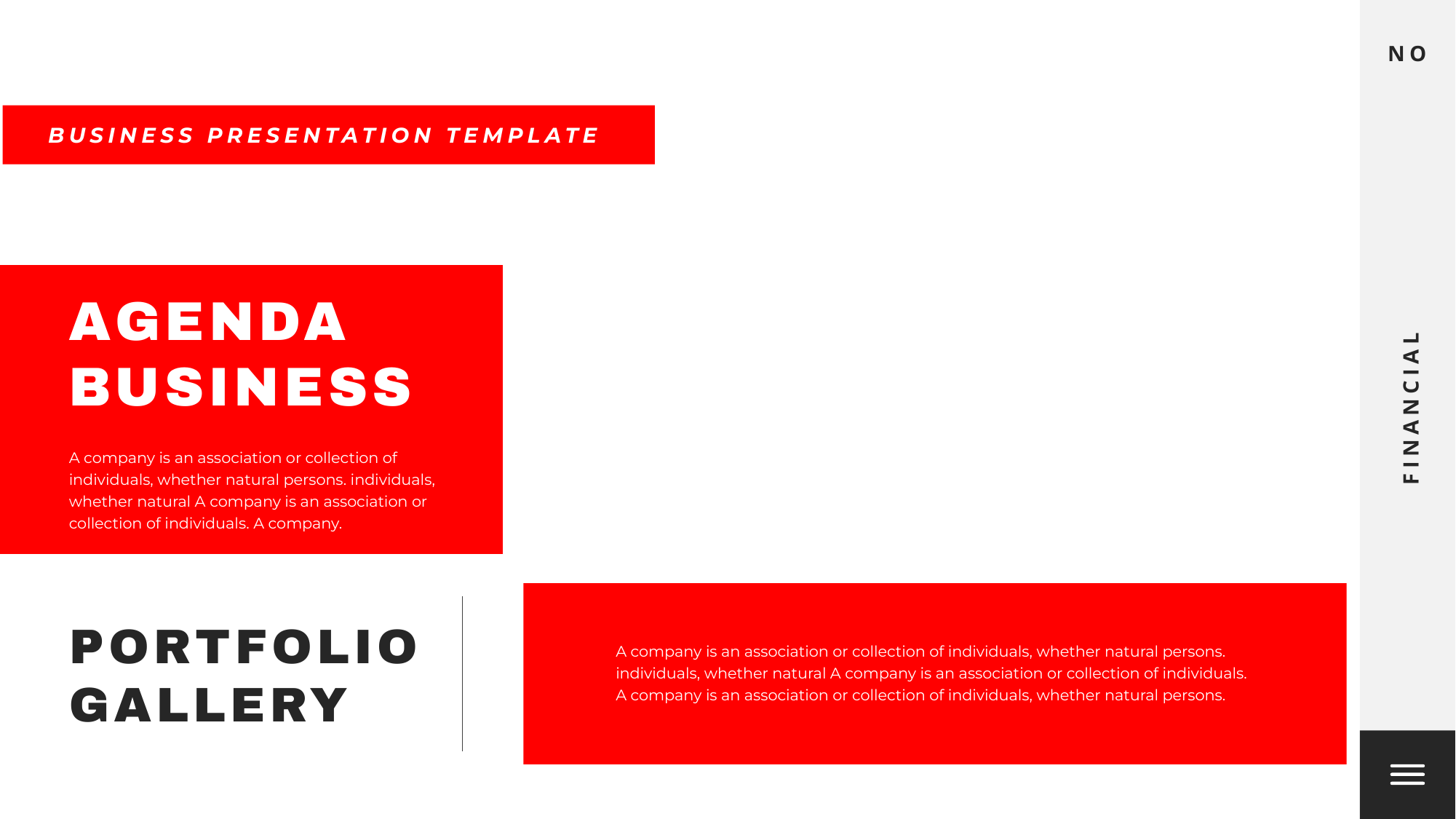

NO
FINANCIAL

BUSINESS PRESENTATION TEMPLATE

AGENDA
BUSINESS
A company is an association or collection of individuals, whether natural persons. individuals, whether natural A company is an association or collection of individuals. A company.

PORTFOLIO
GALLERY
A company is an association or collection of individuals, whether natural persons. individuals, whether natural A company is an association or collection of individuals. A company is an association or collection of individuals, whether natural persons.